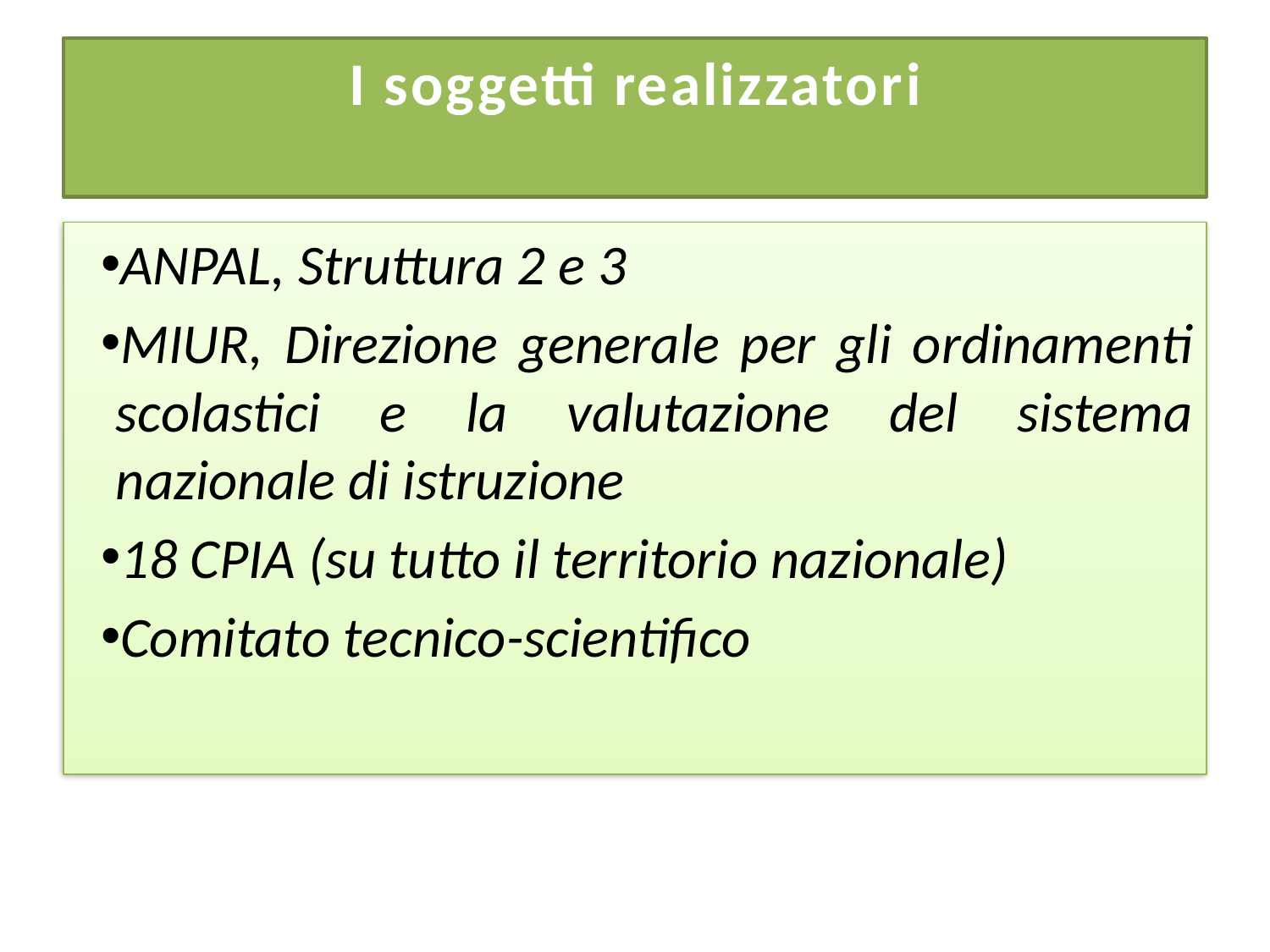

# I soggetti realizzatori
ANPAL, Struttura 2 e 3
MIUR, Direzione generale per gli ordinamenti scolastici e la valutazione del sistema nazionale di istruzione
18 CPIA (su tutto il territorio nazionale)
Comitato tecnico-scientifico